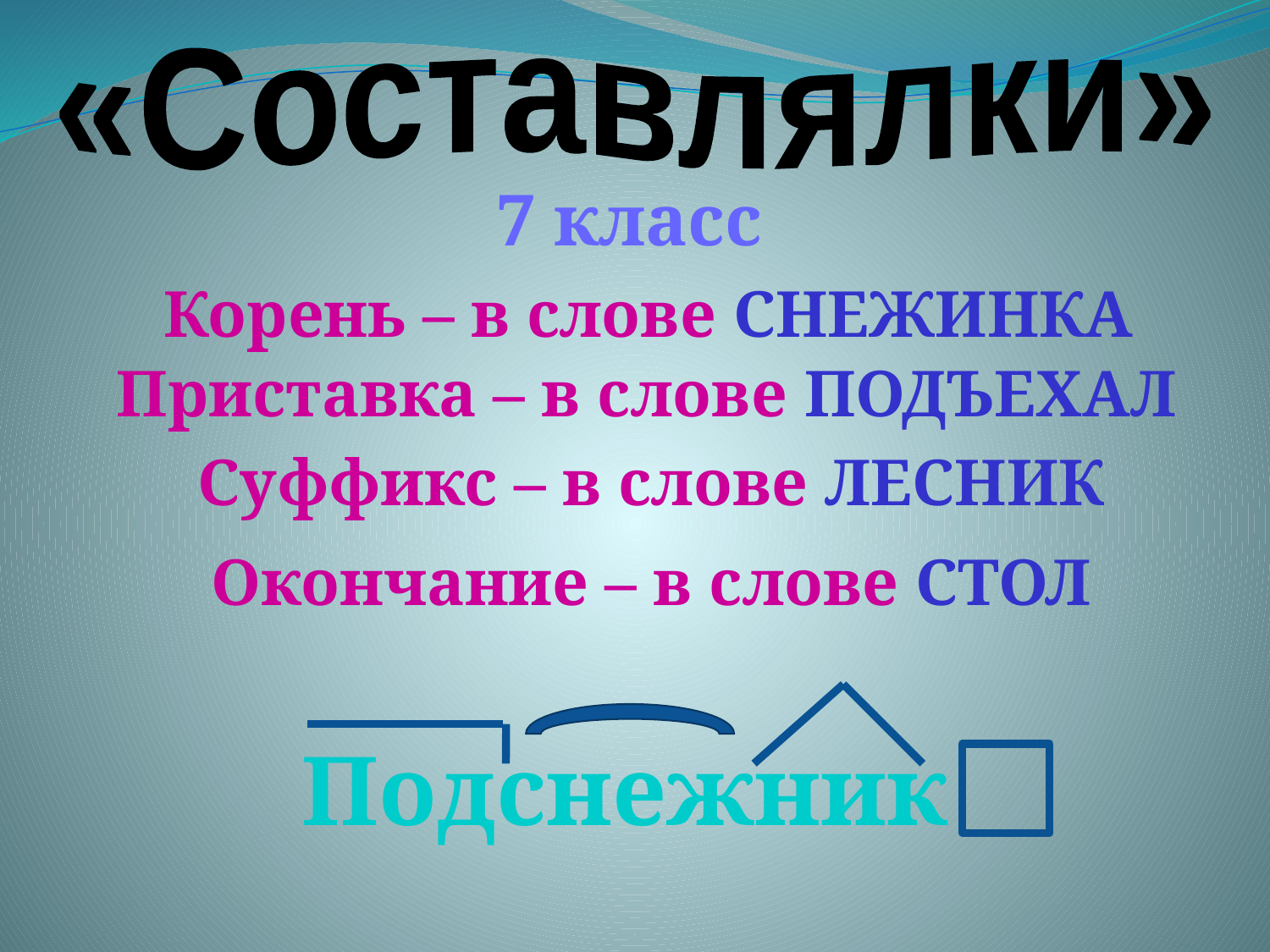

«Составлялки»
7 класс
Корень – в слове СНЕЖИНКА
Приставка – в слове ПОДЪЕХАЛ
Суффикс – в слове ЛЕСНИК
Окончание – в слове СТОЛ

Подснежник